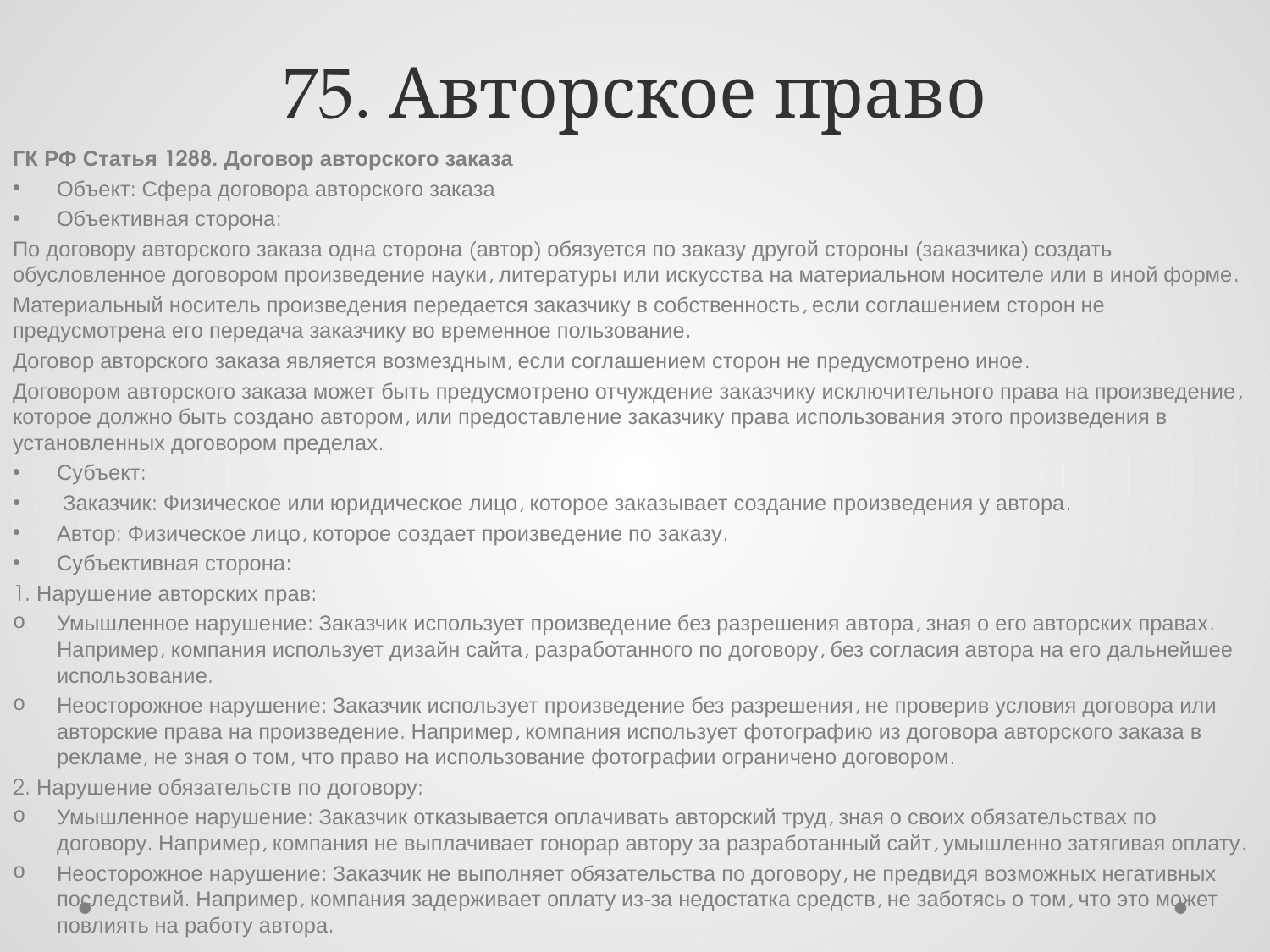

# 75. Авторское право
ГК РФ Статья 1288. Договор авторского заказа
Объект: Сфера договора авторского заказа
Объективная сторона:
По договору авторского заказа одна сторона (автор) обязуется по заказу другой стороны (заказчика) создать обусловленное договором произведение науки, литературы или искусства на материальном носителе или в иной форме.
Материальный носитель произведения передается заказчику в собственность, если соглашением сторон не предусмотрена его передача заказчику во временное пользование.
Договор авторского заказа является возмездным, если соглашением сторон не предусмотрено иное.
Договором авторского заказа может быть предусмотрено отчуждение заказчику исключительного права на произведение, которое должно быть создано автором, или предоставление заказчику права использования этого произведения в установленных договором пределах.
Субъект:
 Заказчик: Физическое или юридическое лицо, которое заказывает создание произведения у автора.
Автор: Физическое лицо, которое создает произведение по заказу.
Субъективная сторона:
1. Нарушение авторских прав:
Умышленное нарушение: Заказчик использует произведение без разрешения автора, зная о его авторских правах. Например, компания использует дизайн сайта, разработанного по договору, без согласия автора на его дальнейшее использование.
Неосторожное нарушение: Заказчик использует произведение без разрешения, не проверив условия договора или авторские права на произведение. Например, компания использует фотографию из договора авторского заказа в рекламе, не зная о том, что право на использование фотографии ограничено договором.
2. Нарушение обязательств по договору:
Умышленное нарушение: Заказчик отказывается оплачивать авторский труд, зная о своих обязательствах по договору. Например, компания не выплачивает гонорар автору за разработанный сайт, умышленно затягивая оплату.
Неосторожное нарушение: Заказчик не выполняет обязательства по договору, не предвидя возможных негативных последствий. Например, компания задерживает оплату из-за недостатка средств, не заботясь о том, что это может повлиять на работу автора.